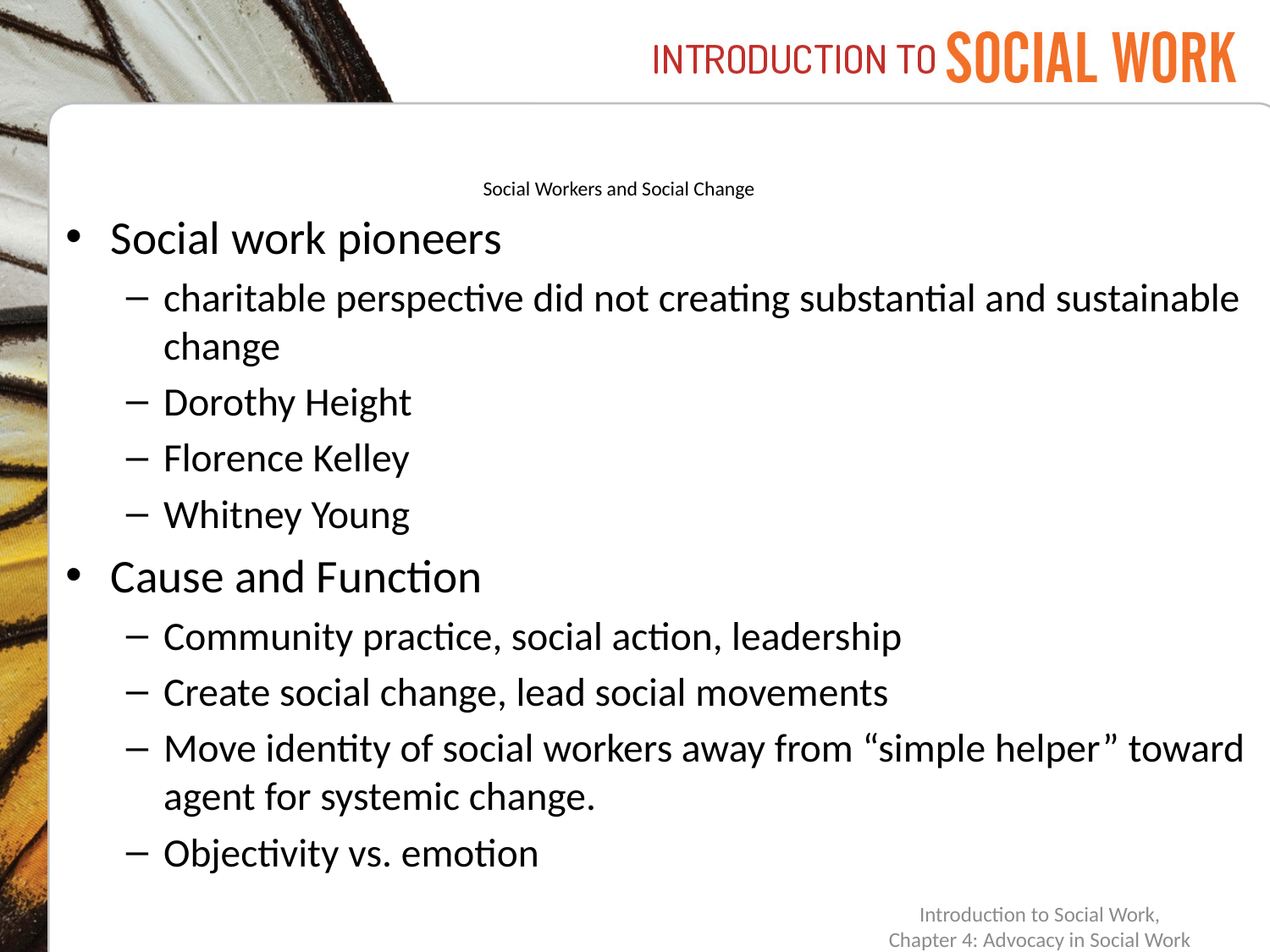

# Social Workers and Social Change
Social work pioneers
charitable perspective did not creating substantial and sustainable change
Dorothy Height
Florence Kelley
Whitney Young
Cause and Function
Community practice, social action, leadership
Create social change, lead social movements
Move identity of social workers away from “simple helper” toward agent for systemic change.
Objectivity vs. emotion

Introduction to Social Work,
Chapter 4: Advocacy in Social Work